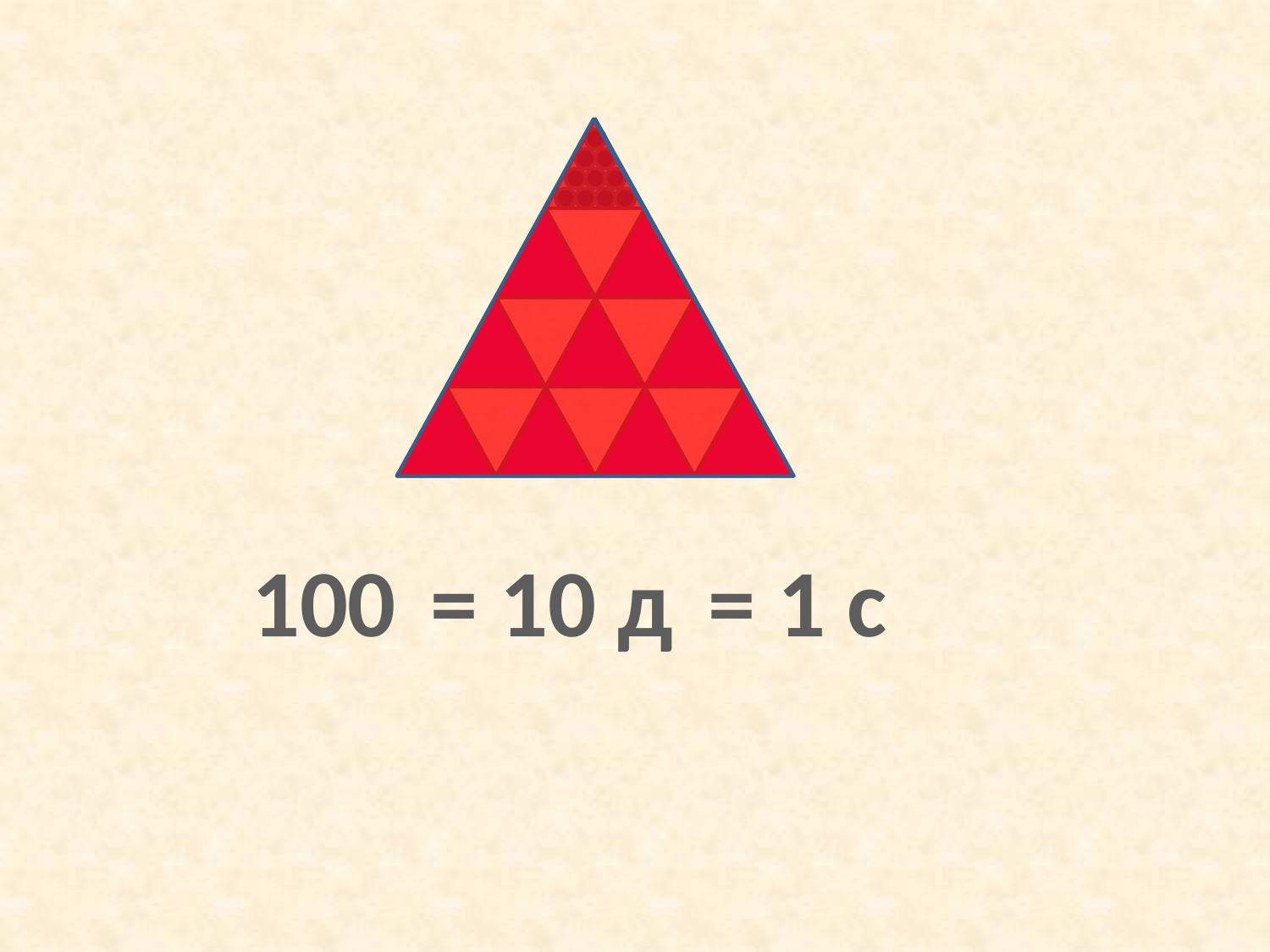

100
= 10 д
= 1 с